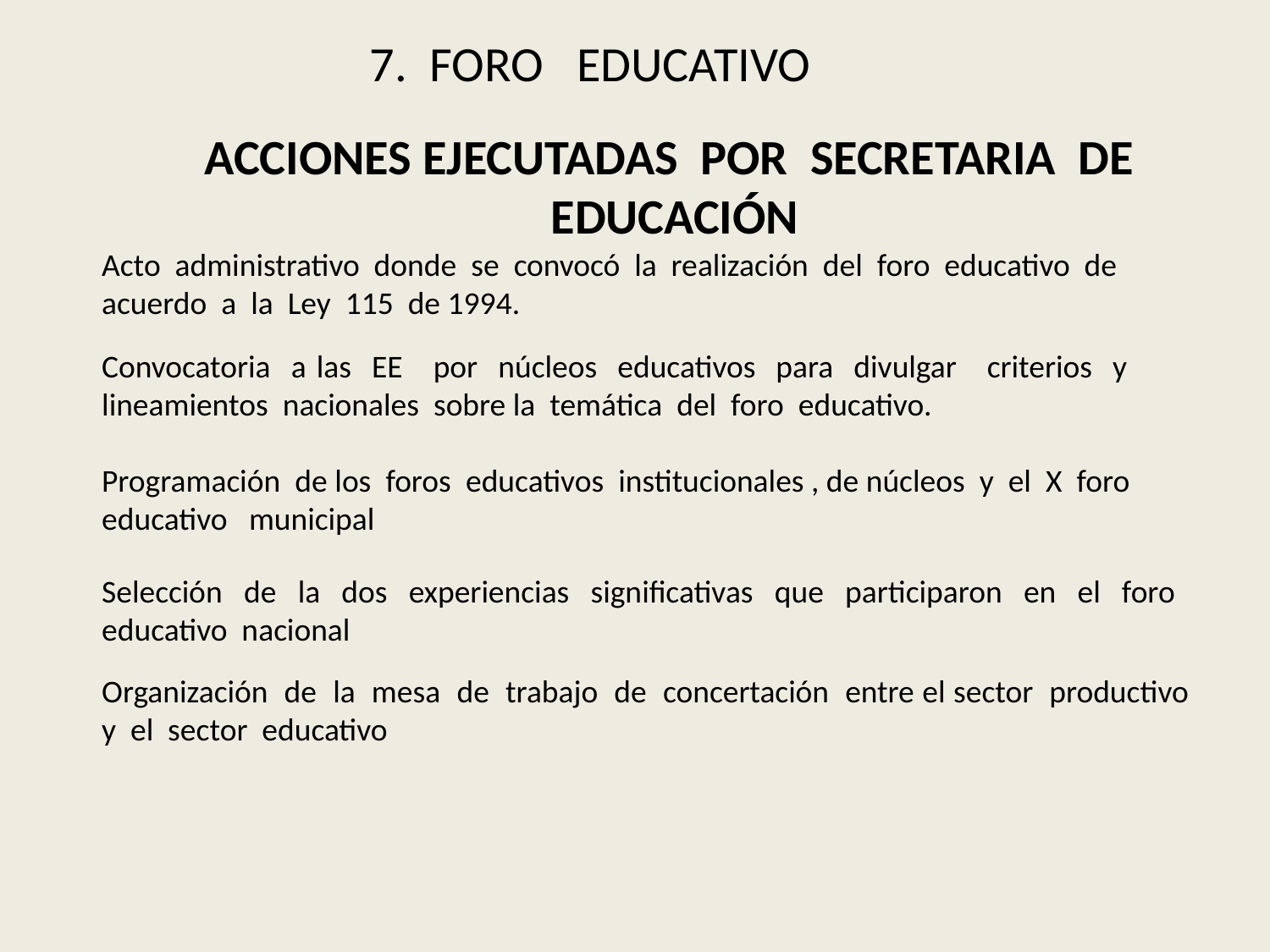

7.  FORO   EDUCATIVO
ACCIONES EJECUTADAS  POR  SECRETARIA  DE  EDUCACIÓN
Acto  administrativo  donde  se  convocó  la  realización  del  foro  educativo  de  acuerdo  a  la  Ley  115  de 1994.
Convocatoria  a las  EE   por  núcleos  educativos  para  divulgar   criterios  y  lineamientos  nacionales  sobre la  temática  del  foro  educativo.

Programación  de los  foros  educativos  institucionales , de núcleos  y  el  X  foro  educativo   municipal
Selección  de  la  dos  experiencias  significativas  que  participaron  en  el  foro   educativo  nacional
Organización  de  la  mesa  de  trabajo  de  concertación  entre el sector  productivo  y  el  sector  educativo